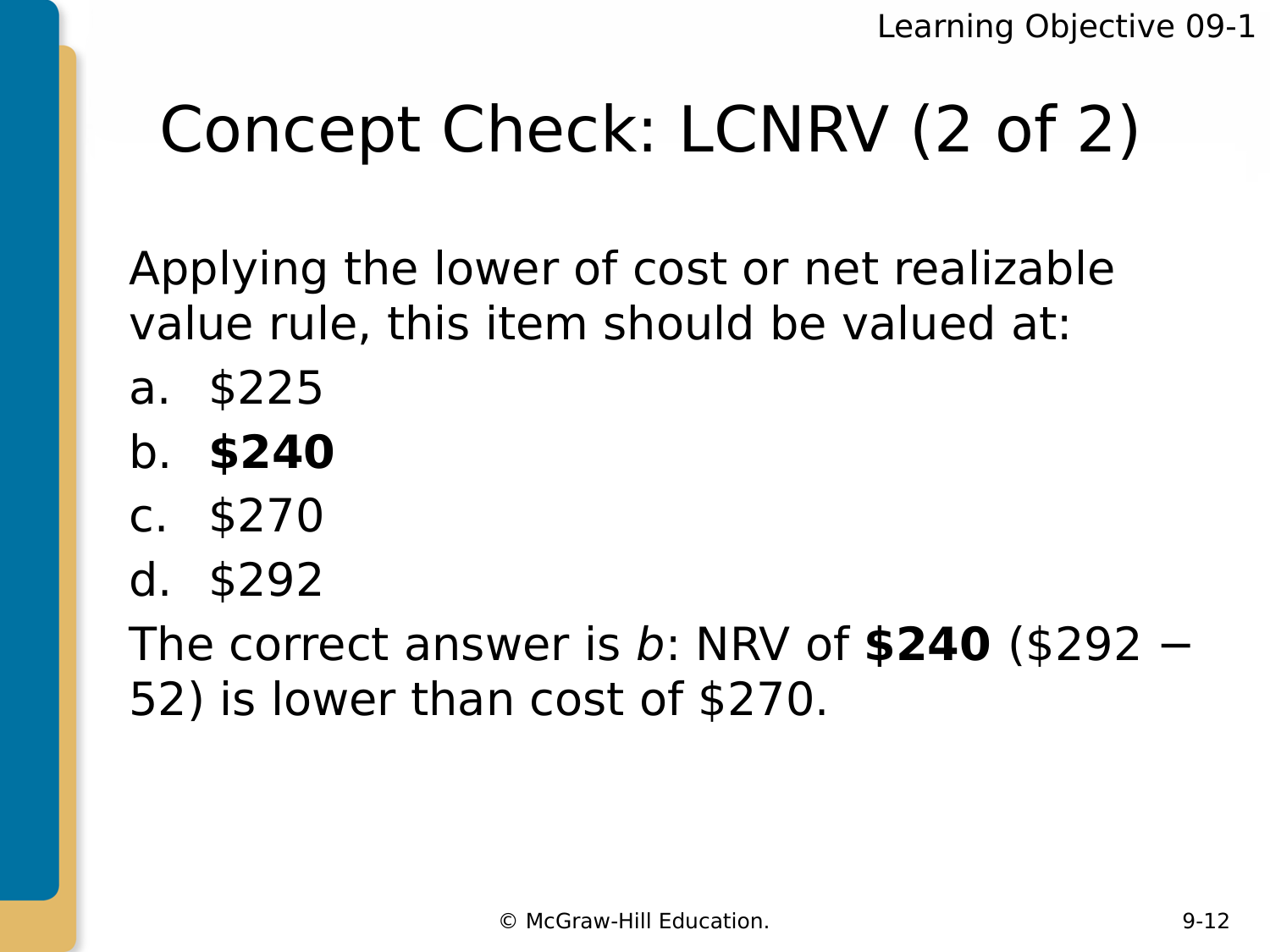

Learning Objective 09-1
# Concept Check: LCNRV (2 of 2)
Applying the lower of cost or net realizable value rule, this item should be valued at:
 $225
 $240
 $270
 $292
The correct answer is b: NRV of $240 ($292 − 52) is lower than cost of $270.